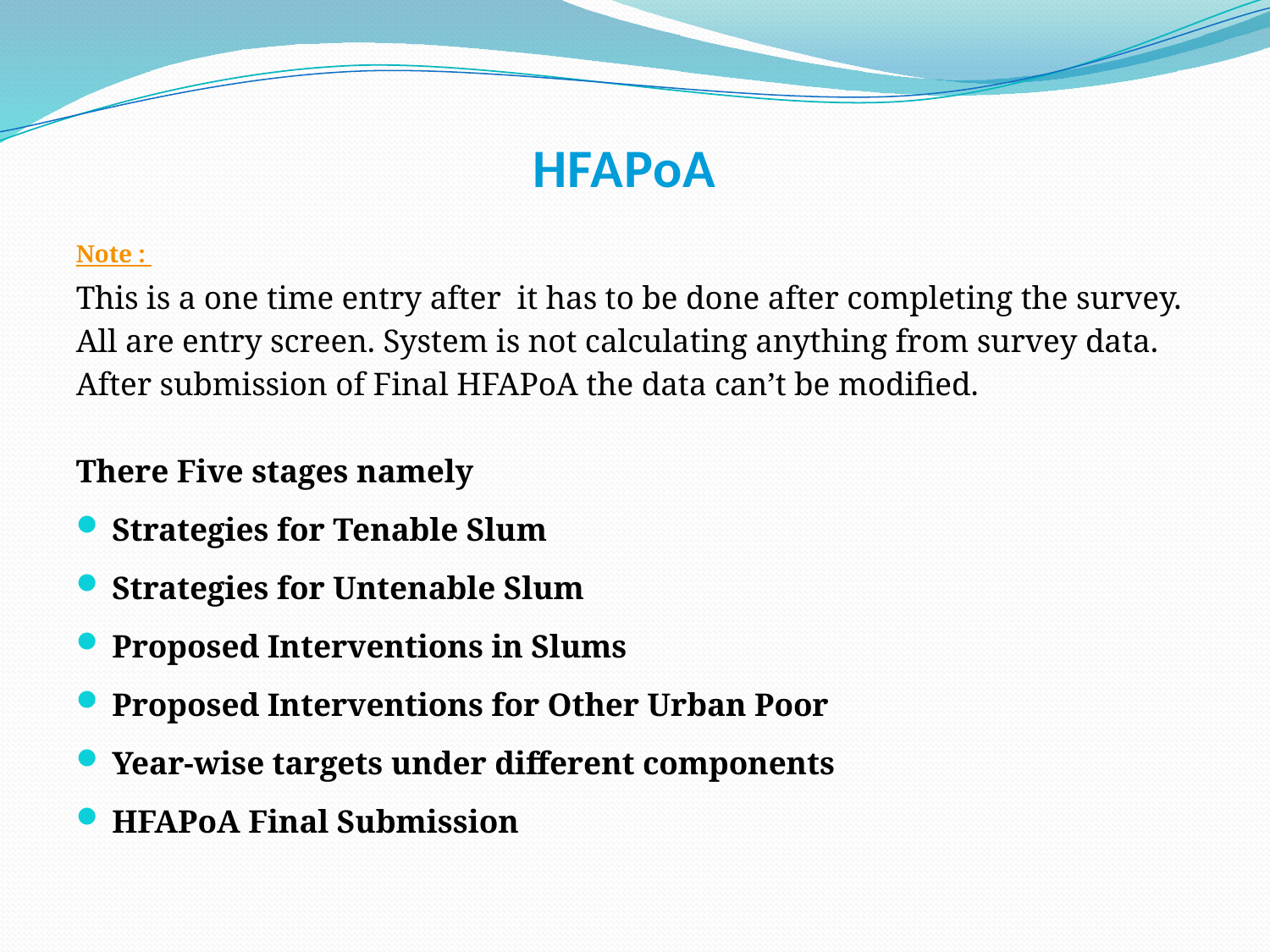

# HFAPoA
Note :
This is a one time entry after  it has to be done after completing the survey.
All are entry screen. System is not calculating anything from survey data.
After submission of Final HFAPoA the data can’t be modified.

There Five stages namely
Strategies for Tenable Slum
Strategies for Untenable Slum
Proposed Interventions in Slums
Proposed Interventions for Other Urban Poor
Year-wise targets under different components
HFAPoA Final Submission